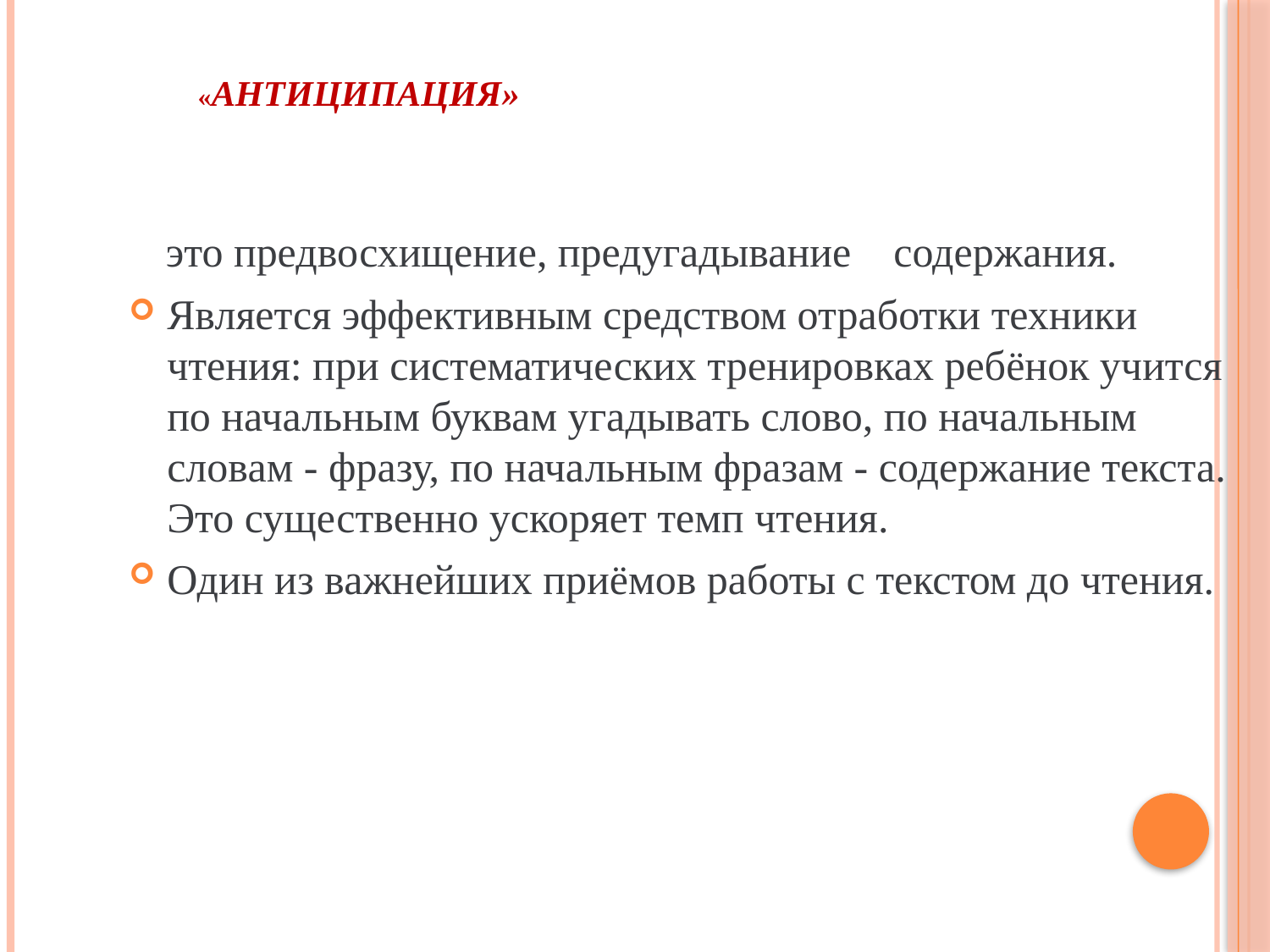

# «Антиципация»
   это предвосхищение, предугадывание    содержания.
Является эффективным средством отработки техники чтения: при систематических тренировках ребёнок учится по начальным буквам угадывать слово, по начальным словам - фразу, по начальным фразам - содержание текста. Это существенно ускоряет темп чтения.
Один из важнейших приёмов работы с текстом до чтения.